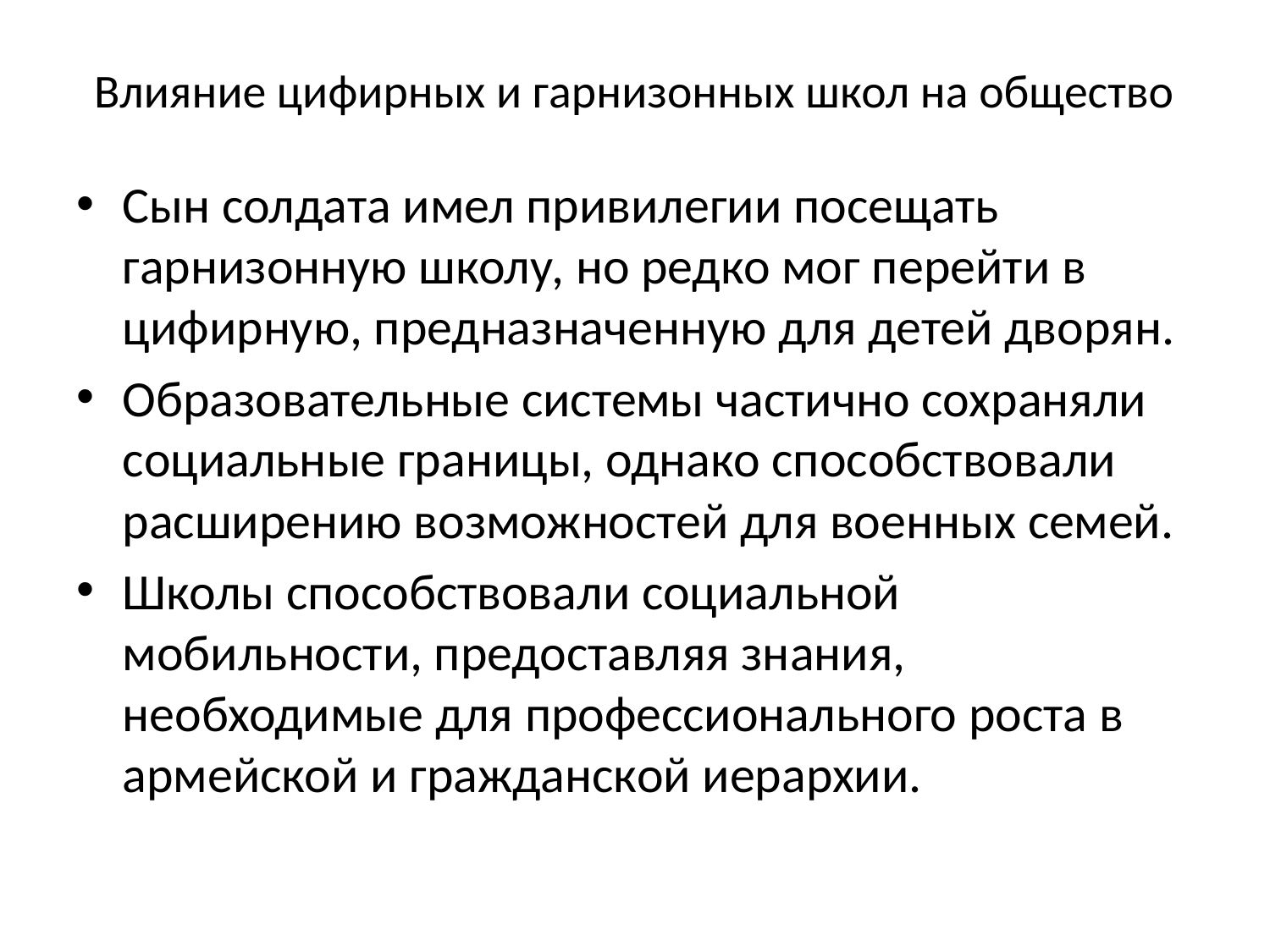

# Влияние цифирных и гарнизонных школ на общество
Сын солдата имел привилегии посещать гарнизонную школу, но редко мог перейти в цифирную, предназначенную для детей дворян.
Образовательные системы частично сохраняли социальные границы, однако способствовали расширению возможностей для военных семей.
Школы способствовали социальной мобильности, предоставляя знания, необходимые для профессионального роста в армейской и гражданской иерархии.